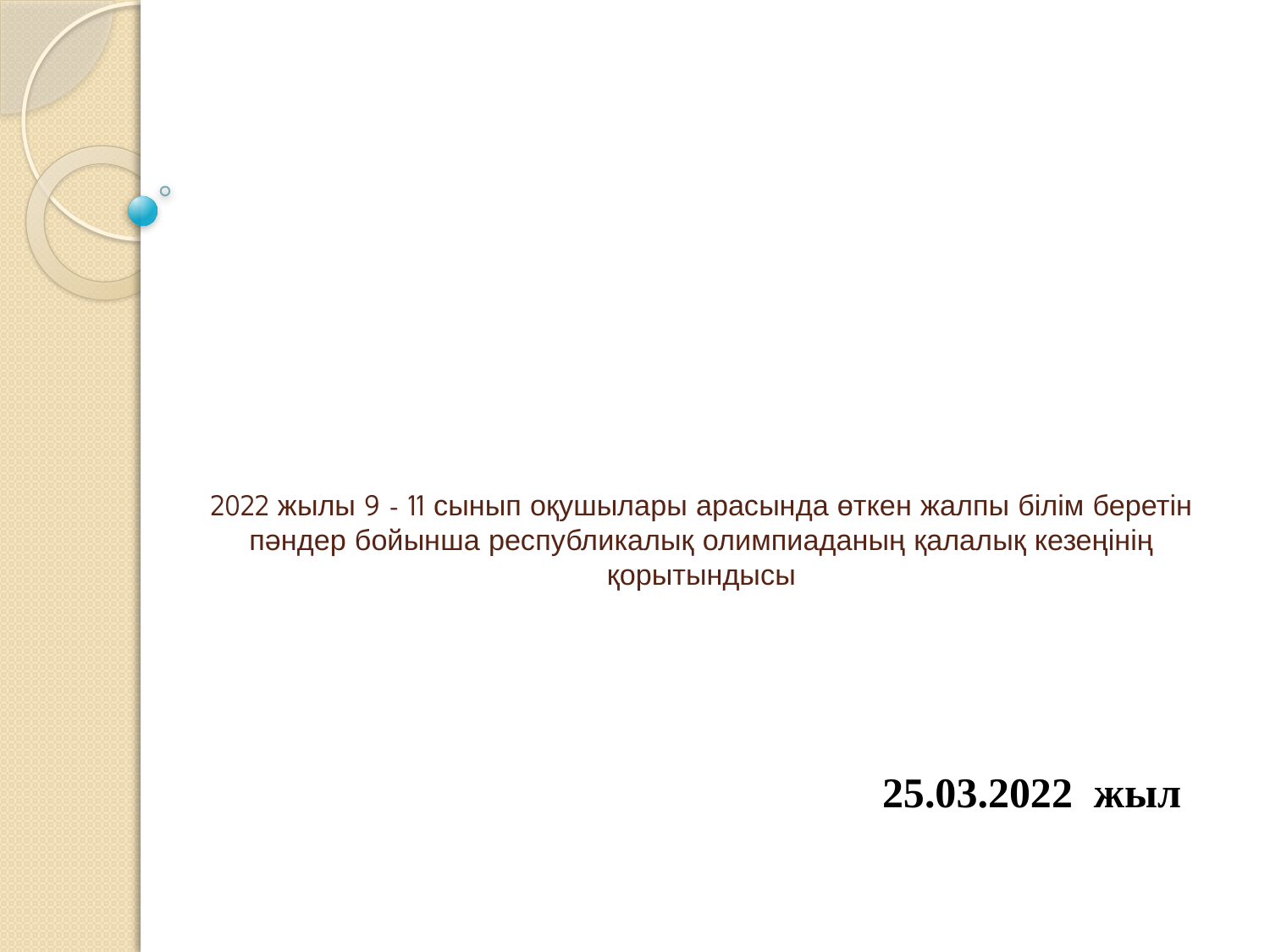

# 2022 жылы 9 - 11 сынып оқушылары арасында өткен жалпы білім беретін пәндер бойынша республикалық олимпиаданың қалалық кезеңінің қорытындысы
25.03.2022  жыл